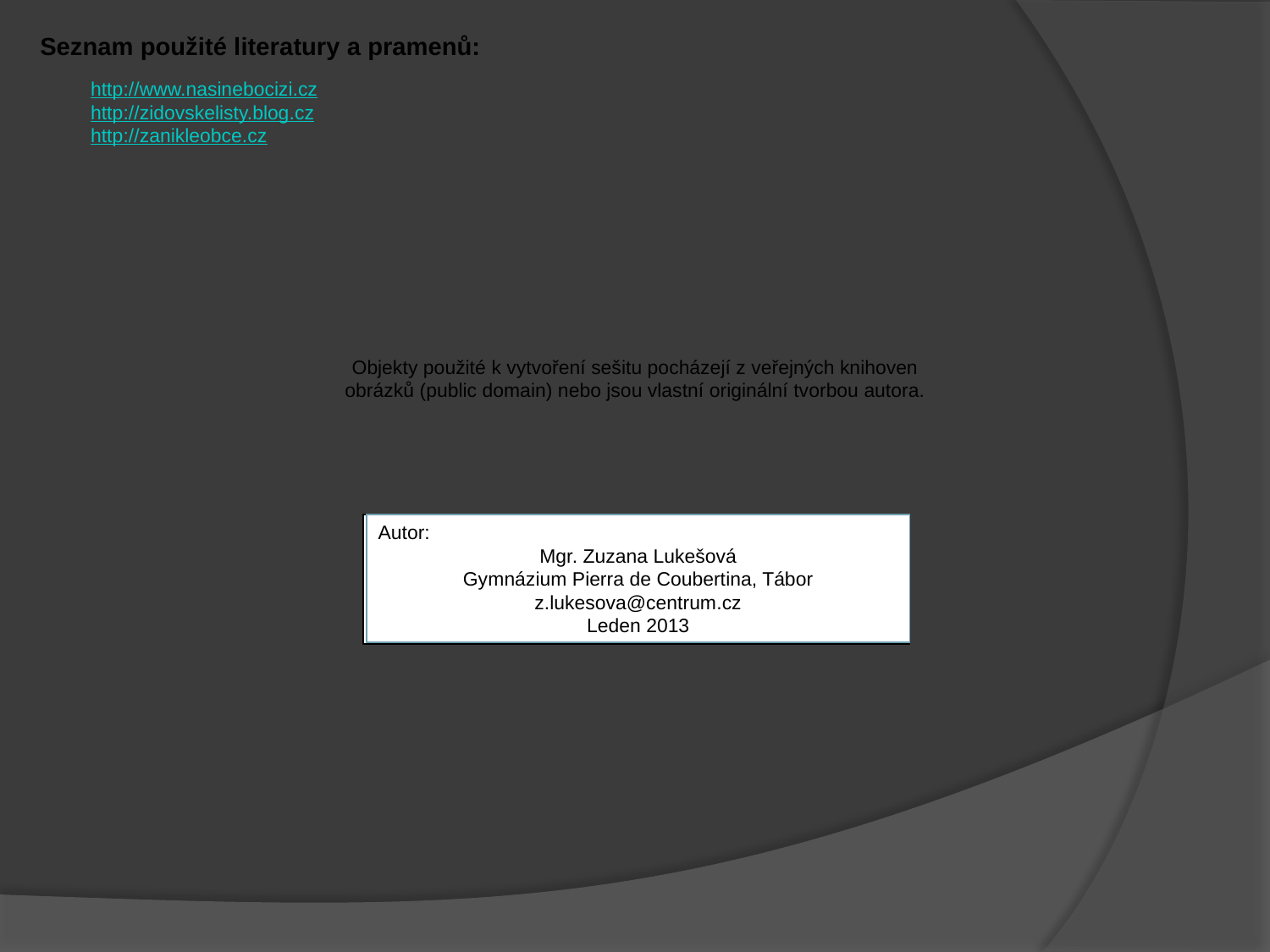

Seznam použité literatury a pramenů:
http://www.nasinebocizi.cz
http://zidovskelisty.blog.cz
http://zanikleobce.cz

Objekty použité k vytvoření sešitu pocházejí z veřejných knihoven obrázků (public domain) nebo jsou vlastní originální tvorbou autora.

Autor:
Mgr. Zuzana Lukešová
Gymnázium Pierra de Coubertina, Tábor
z.lukesova@centrum.cz
Leden 2013